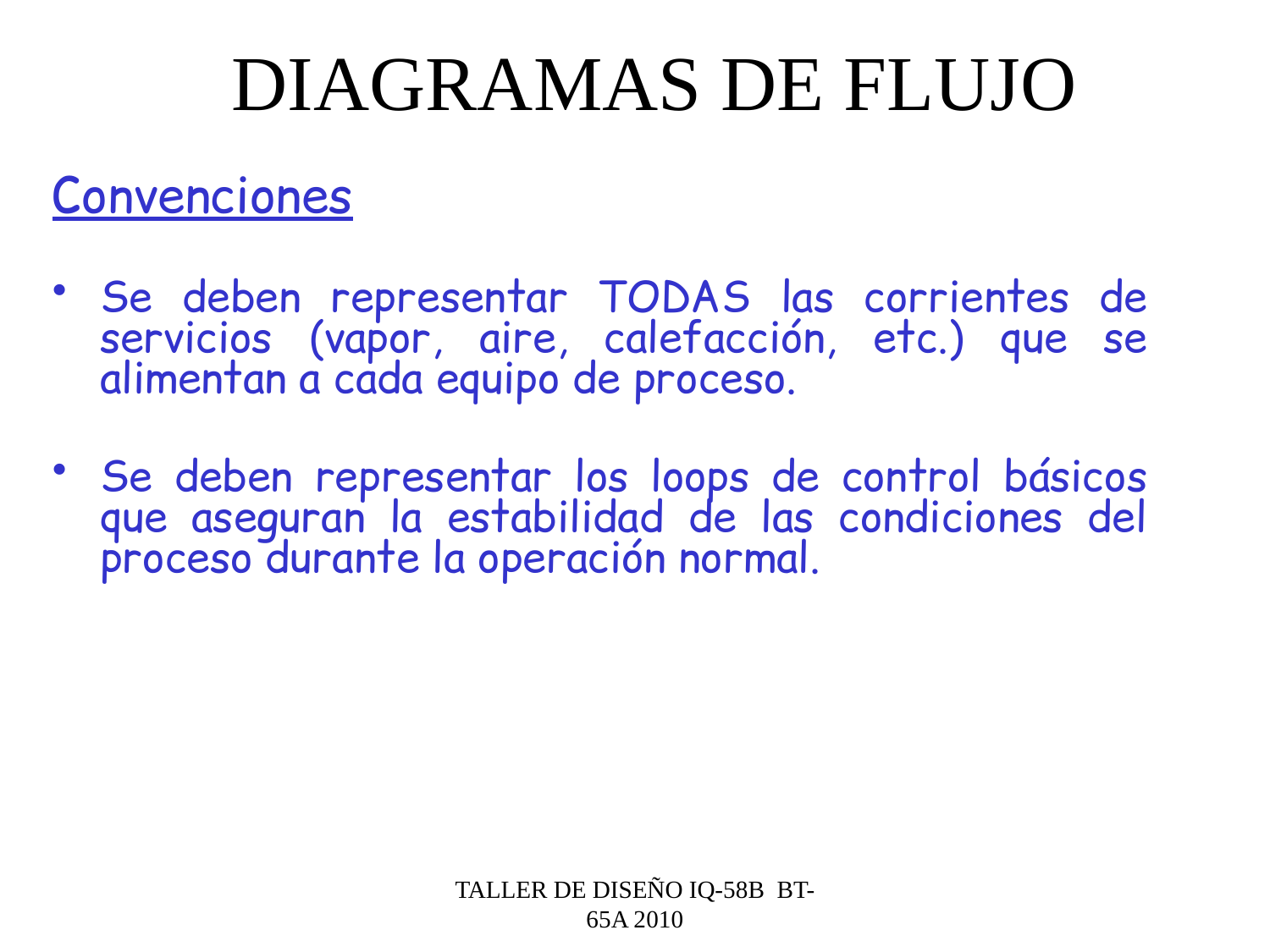

# DIAGRAMAS DE FLUJO
Convenciones

Se deben representar TODAS las corrientes de servicios (vapor, aire, calefacción, etc.) que se alimentan a cada equipo de proceso.

Se deben representar los loops de control básicos que aseguran la estabilidad de las condiciones del proceso durante la operación normal.
TALLER DE DISEÑO IQ-58B  BT-65A 2010